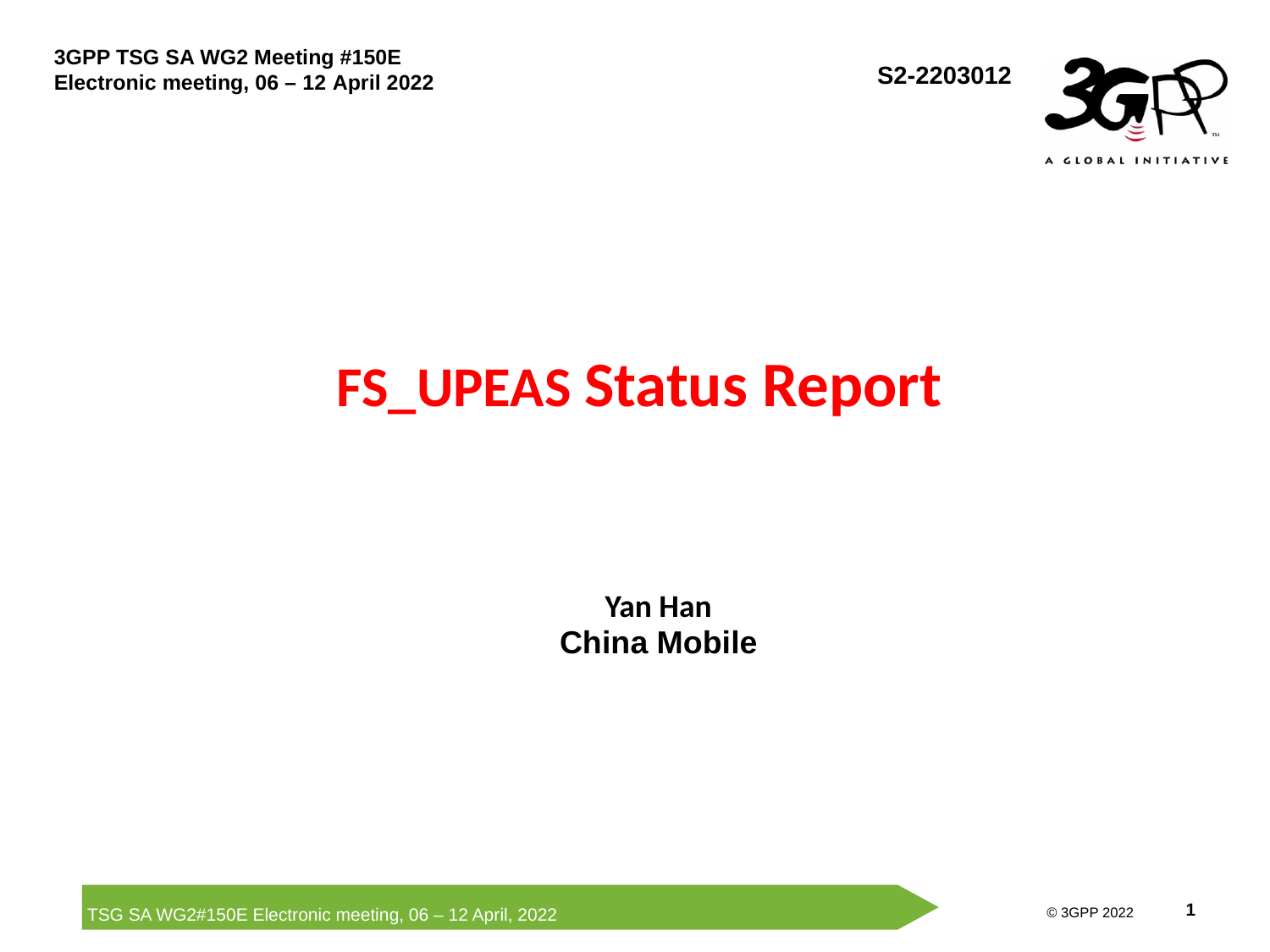

S2-2203012
# FS_UPEAS Status Report
Yan Han
China Mobile